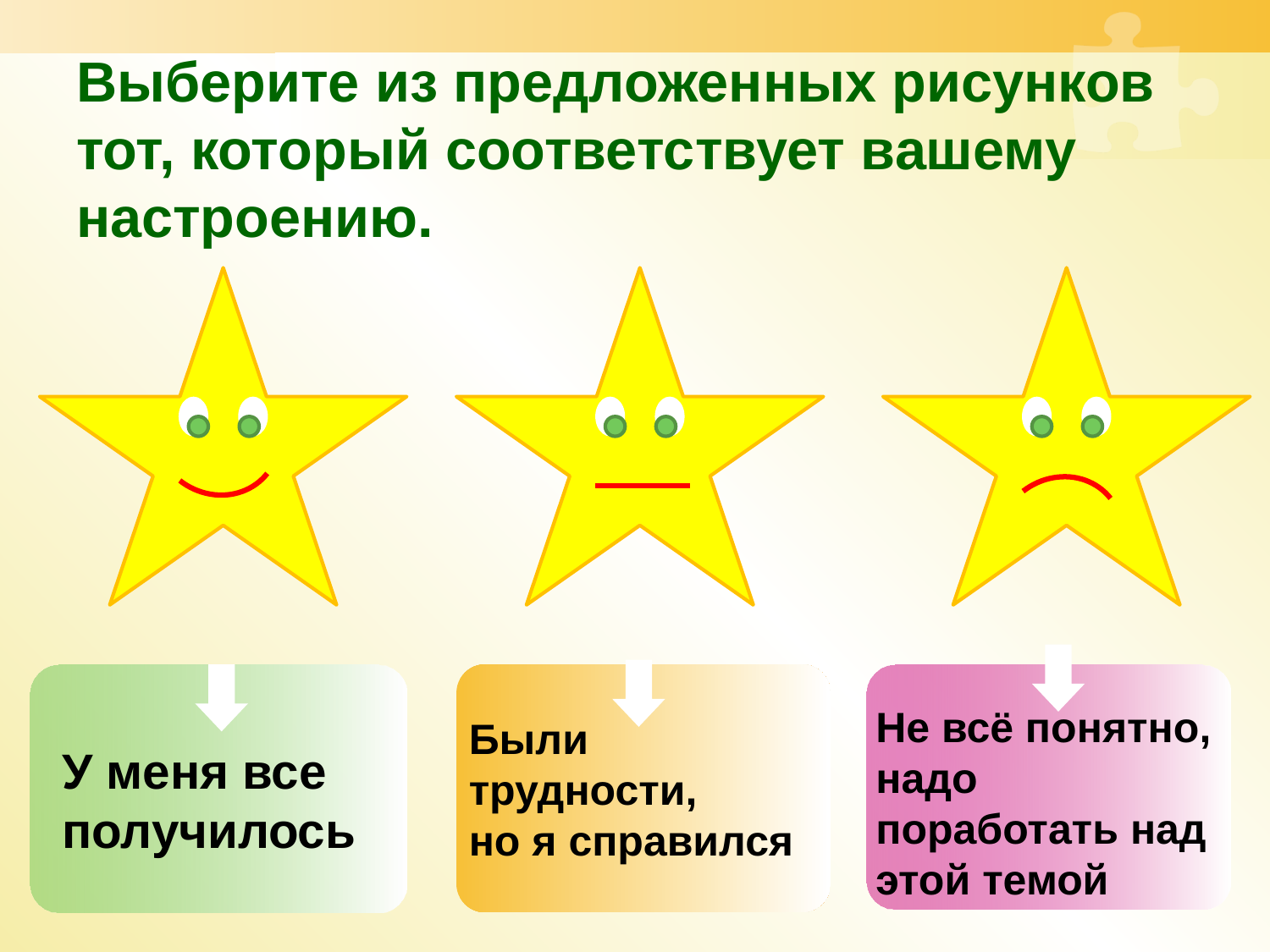

# Выберите из предложенных рисунков тот, который соответствует вашему настроению.

Не всё понятно, надо поработать над этой темой
Были трудности,
но я справился
У меня все
получилось